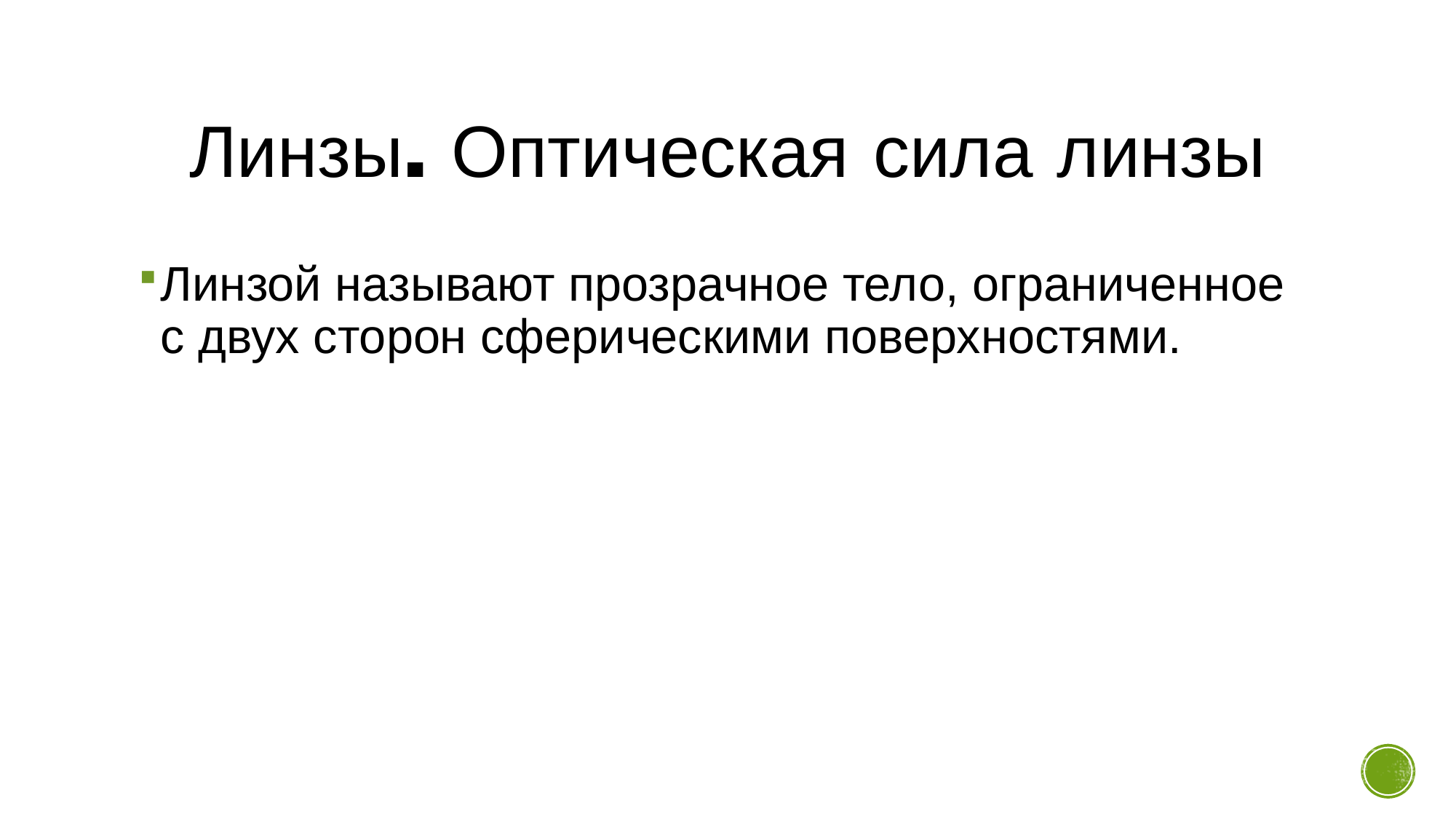

# Линзы. Оптическая сила линзы
Лин­зой на­зы­ва­ют про­зрач­ное тело, огра­ни­чен­ное с двух сто­рон сфе­ри­че­ски­ми по­верх­но­стя­ми.